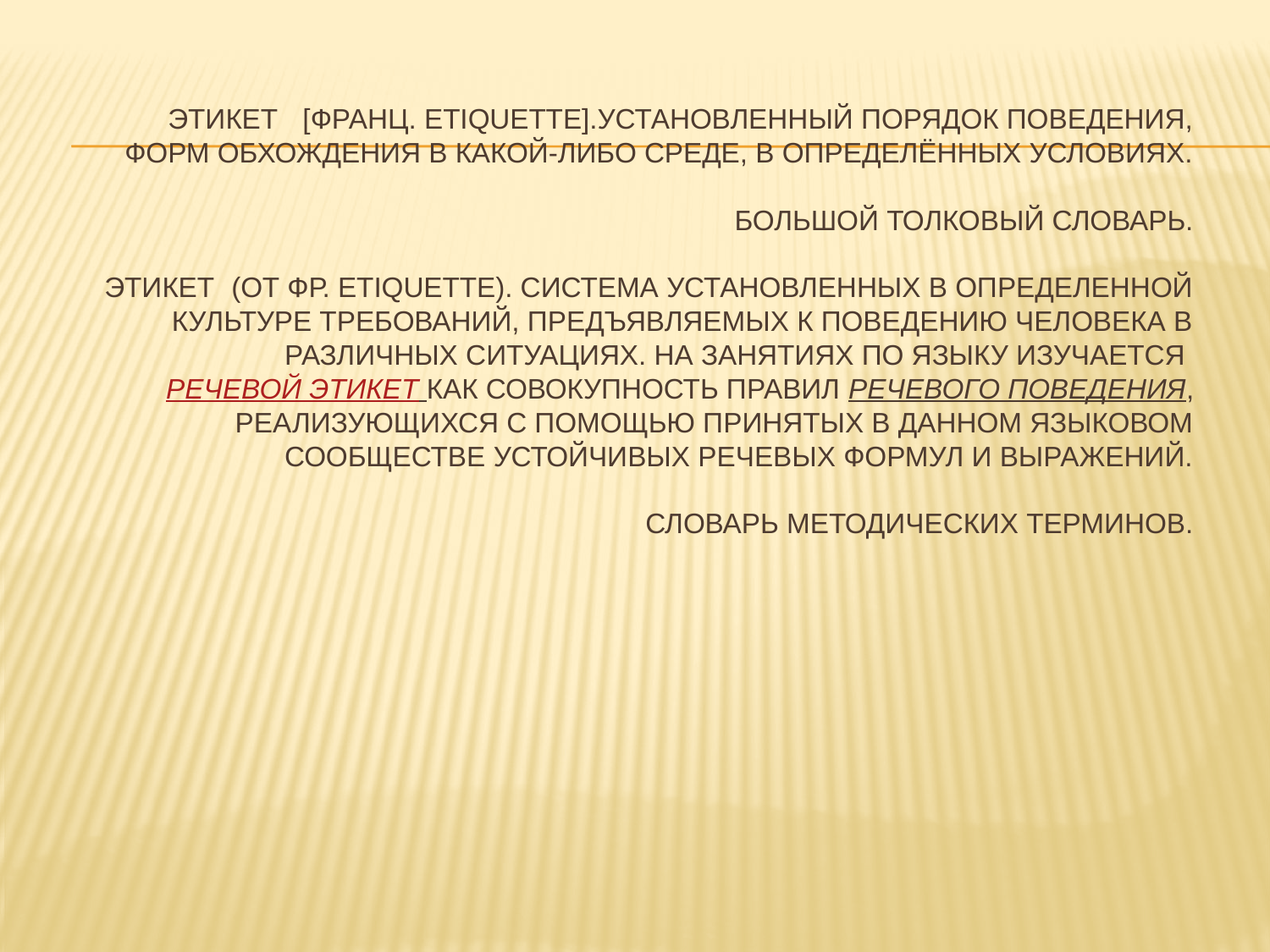

# ЭТИКЕТ	 [франц. etiquette].Установленный порядок поведения, форм обхождения в какой-либо среде, в определённых условиях. Большой толковый словарь.   ЭТИКЕТ 	(от фр. etiquette). Система установленных в определенной культуре требований, предъявляемых к поведению человека в различных ситуациях. На занятиях по языку изучается речевой этикет как совокупность правил речевого поведения, реализующихся с помощью принятых в данном языковом сообществе устойчивых речевых формул и выражений. Словарь методических терминов.